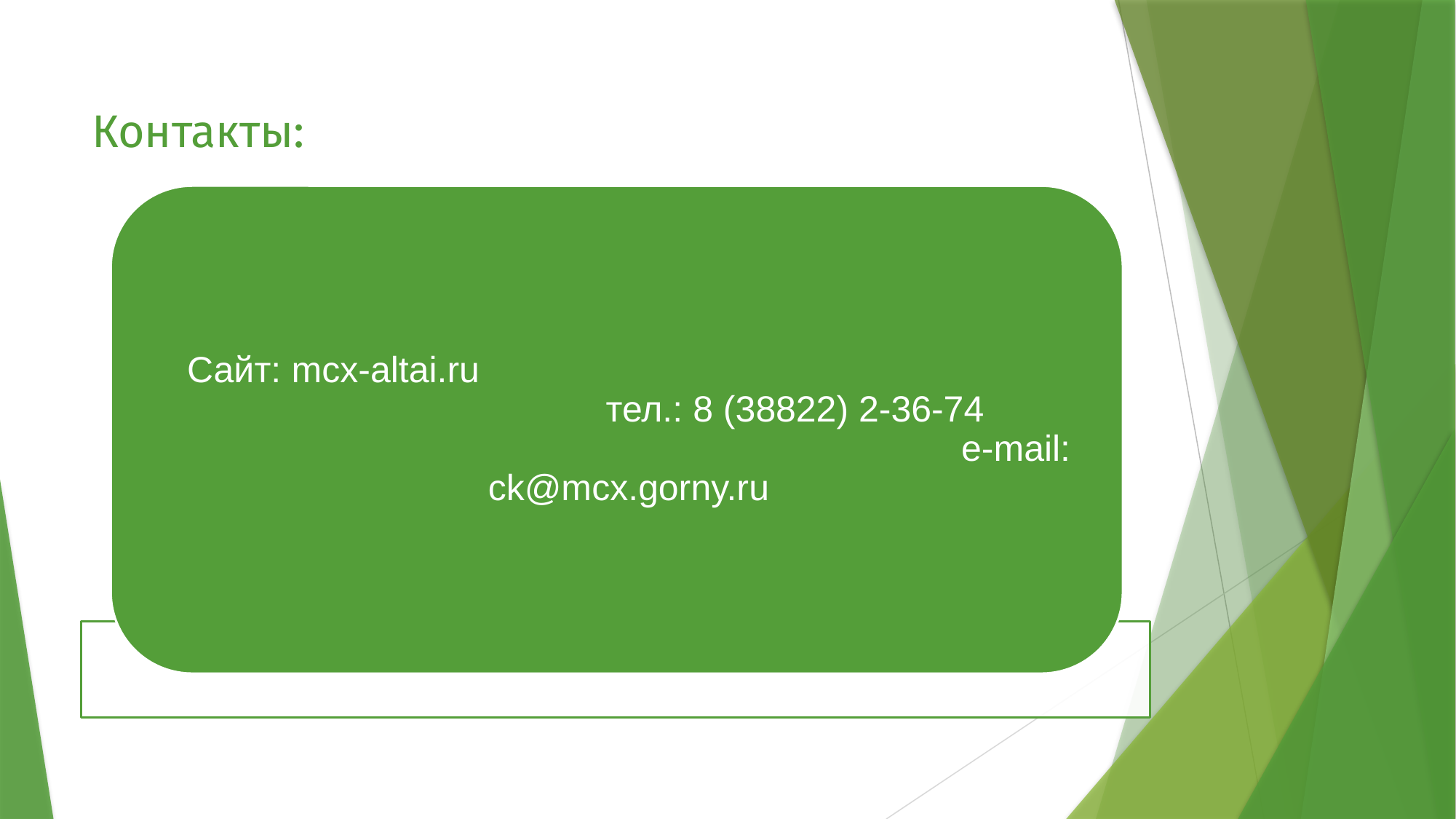

# Контакты:
Сайт: mcx-altai.ru                                                                                                    тел.: 8 (38822) 2-36-74                                                                                     e-mail: ck@mcx.gorny.ru